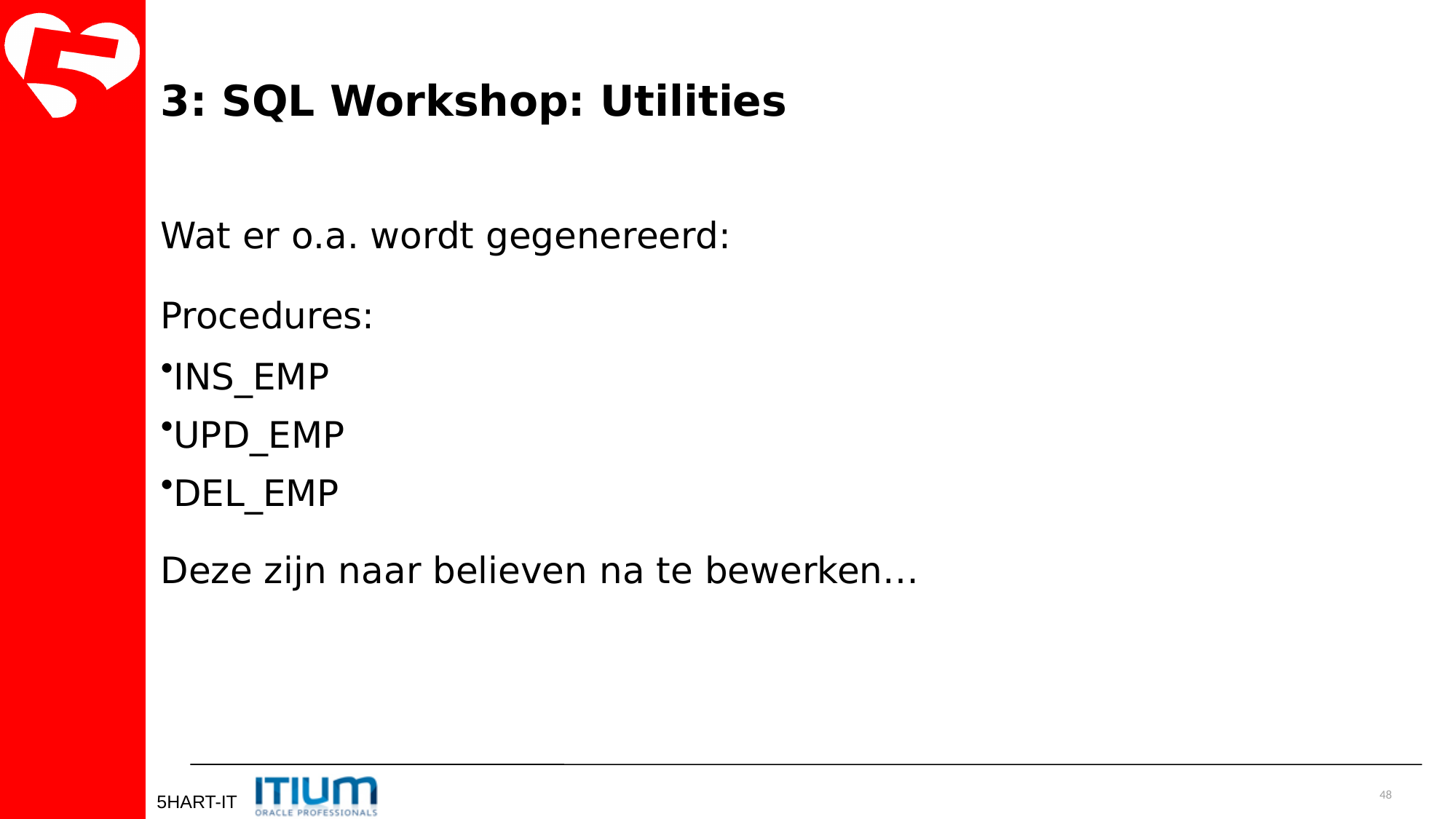

3: SQL Workshop: Utilities
Wat er o.a. wordt gegenereerd:
Procedures:
INS_EMP
UPD_EMP
DEL_EMP
Deze zijn naar believen na te bewerken…

48